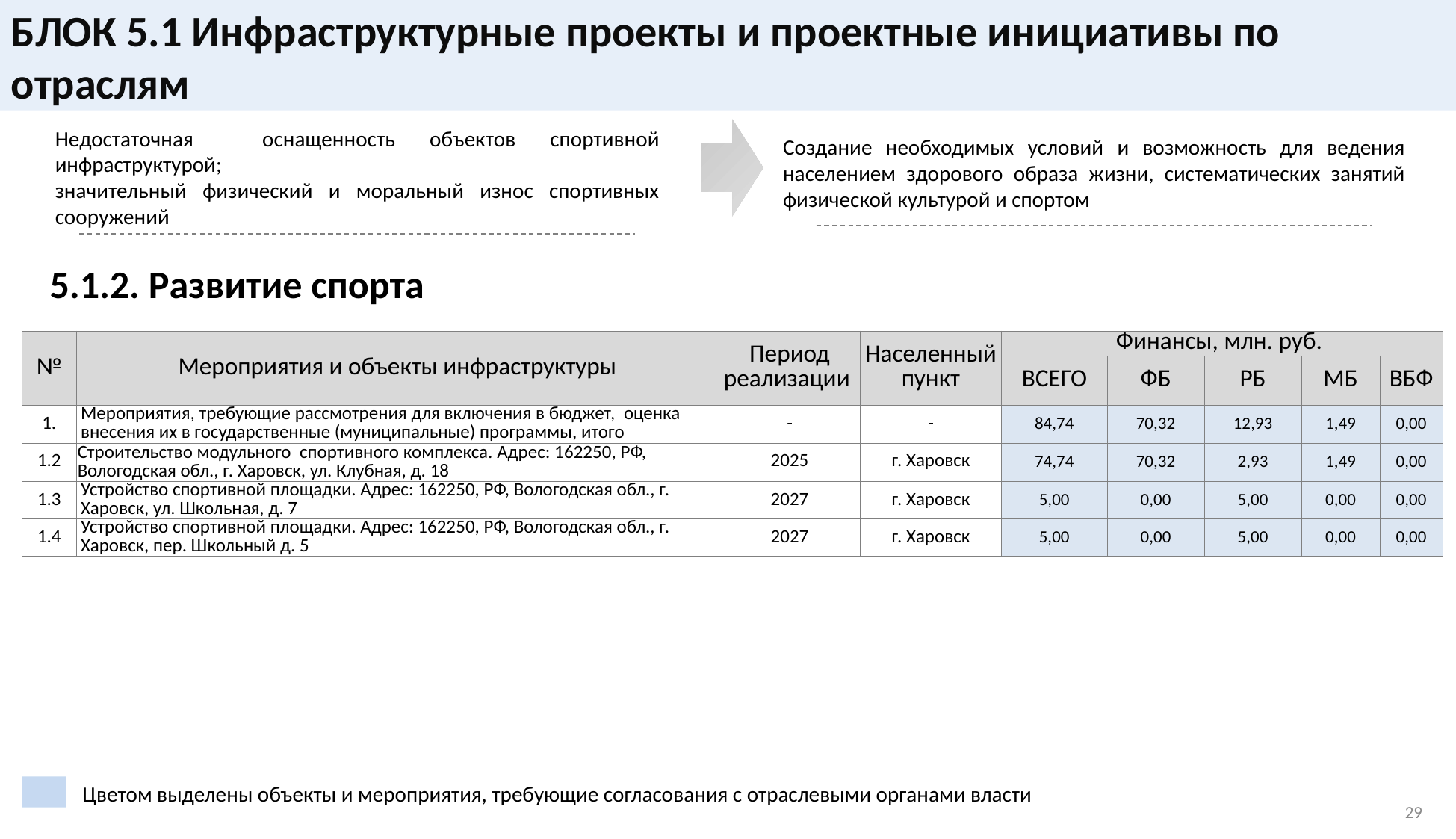

БЛОК 5.1 Инфраструктурные проекты и проектные инициативы по отраслям
Недостаточная  оснащенность объектов спортивной инфраструктурой;
значительный физический и моральный износ спортивных сооружений

Создание необходимых условий и возможность для ведения населением здорового образа жизни, систематических занятий физической культурой и спортом
5.1.2. Развитие спорта
| № | Мероприятия и объекты инфраструктуры | Период реализации | Населенный пункт | Финансы, млн. руб. |  |  |  |  |
| --- | --- | --- | --- | --- | --- | --- | --- | --- |
|  |  |  |  | ВСЕГО | ФБ | РБ | МБ | ВБФ |
| 1. | Мероприятия, требующие рассмотрения для включения в бюджет, оценка внесения их в государственные (муниципальные) программы, итого | - | - | 84,74 | 70,32 | 12,93 | 1,49 | 0,00 |
| 1.2 | Строительство модульного спортивного комплекса. Адрес: 162250, РФ, Вологодская обл., г. Харовск, ул. Клубная, д. 18 | 2025 | г. Харовск | 74,74 | 70,32 | 2,93 | 1,49 | 0,00 |
| 1.3 | Устройство спортивной площадки. Адрес: 162250, РФ, Вологодская обл., г. Харовск, ул. Школьная, д. 7 | 2027 | г. Харовск | 5,00 | 0,00 | 5,00 | 0,00 | 0,00 |
| 1.4 | Устройство спортивной площадки. Адрес: 162250, РФ, Вологодская обл., г. Харовск, пер. Школьный д. 5 | 2027 | г. Харовск | 5,00 | 0,00 | 5,00 | 0,00 | 0,00 |
Цветом выделены объекты и мероприятия, требующие согласования с отраслевыми органами власти

29